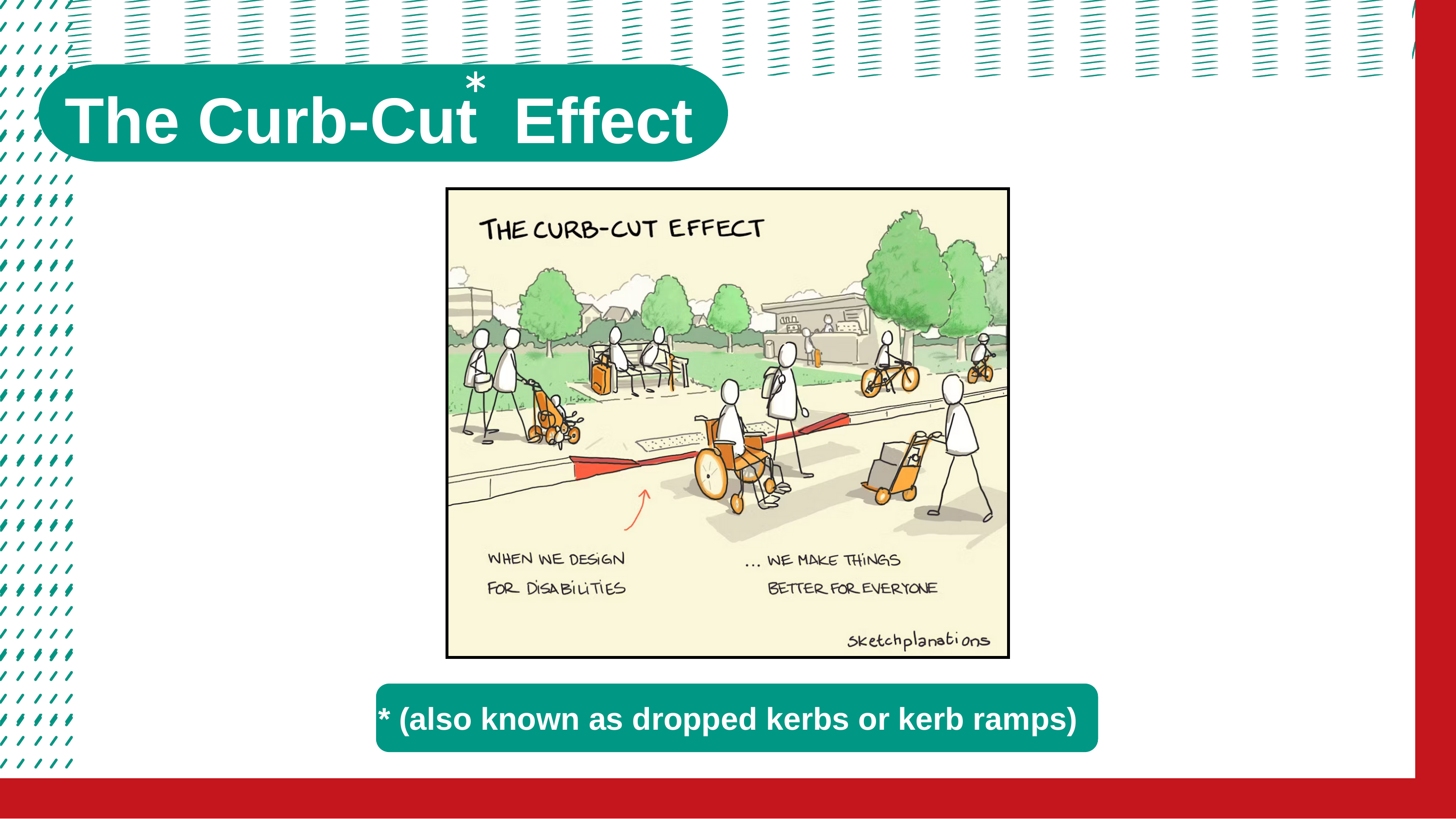

The Curb-Cut  Effect

* (also known as dropped kerbs or kerb ramps)